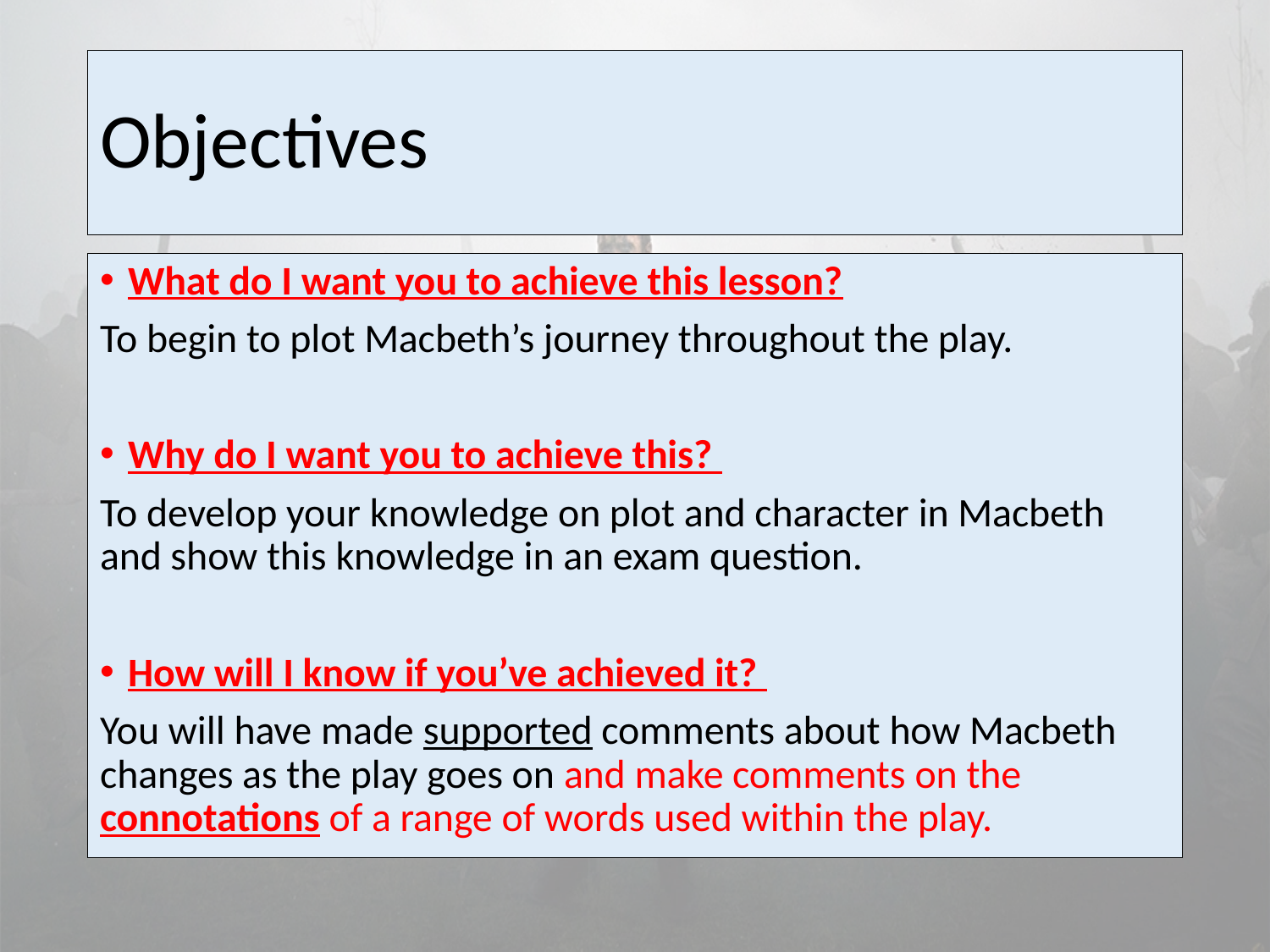

# Objectives
What do I want you to achieve this lesson?
To begin to plot Macbeth’s journey throughout the play.

Why do I want you to achieve this?
To develop your knowledge on plot and character in Macbeth and show this knowledge in an exam question.

How will I know if you’ve achieved it?
You will have made supported comments about how Macbeth changes as the play goes on and make comments on the connotations of a range of words used within the play.